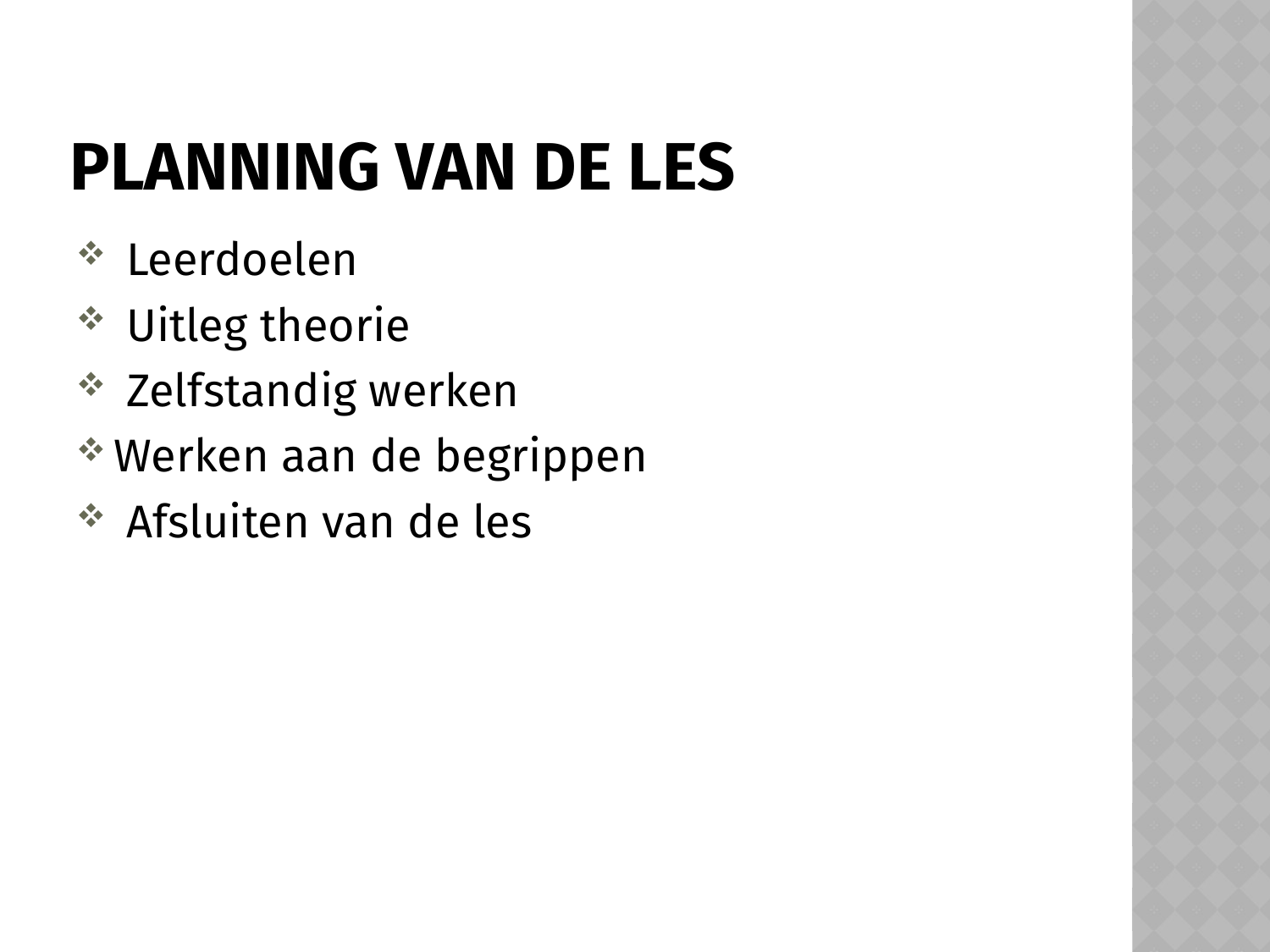

# Planning van de les
 Leerdoelen
 Uitleg theorie
 Zelfstandig werken
Werken aan de begrippen
 Afsluiten van de les